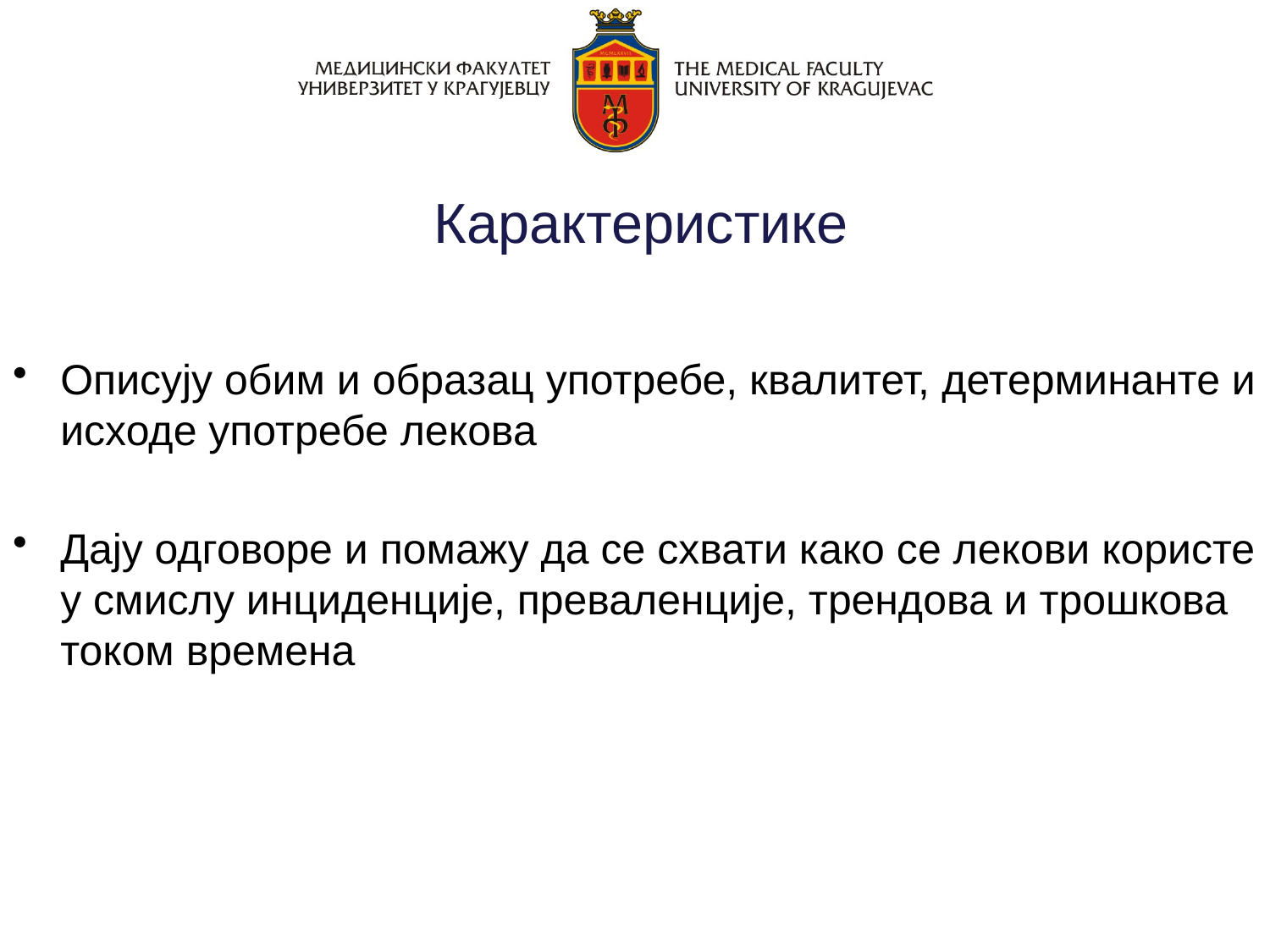

# Карактеристике
Описују обим и образац употребе, квалитет, детерминанте и исходe употребе лекова

Дају одговоре и помажу да се схвати како се лекови користе у смислу инциденције, преваленције, трендова и трошкова током времена